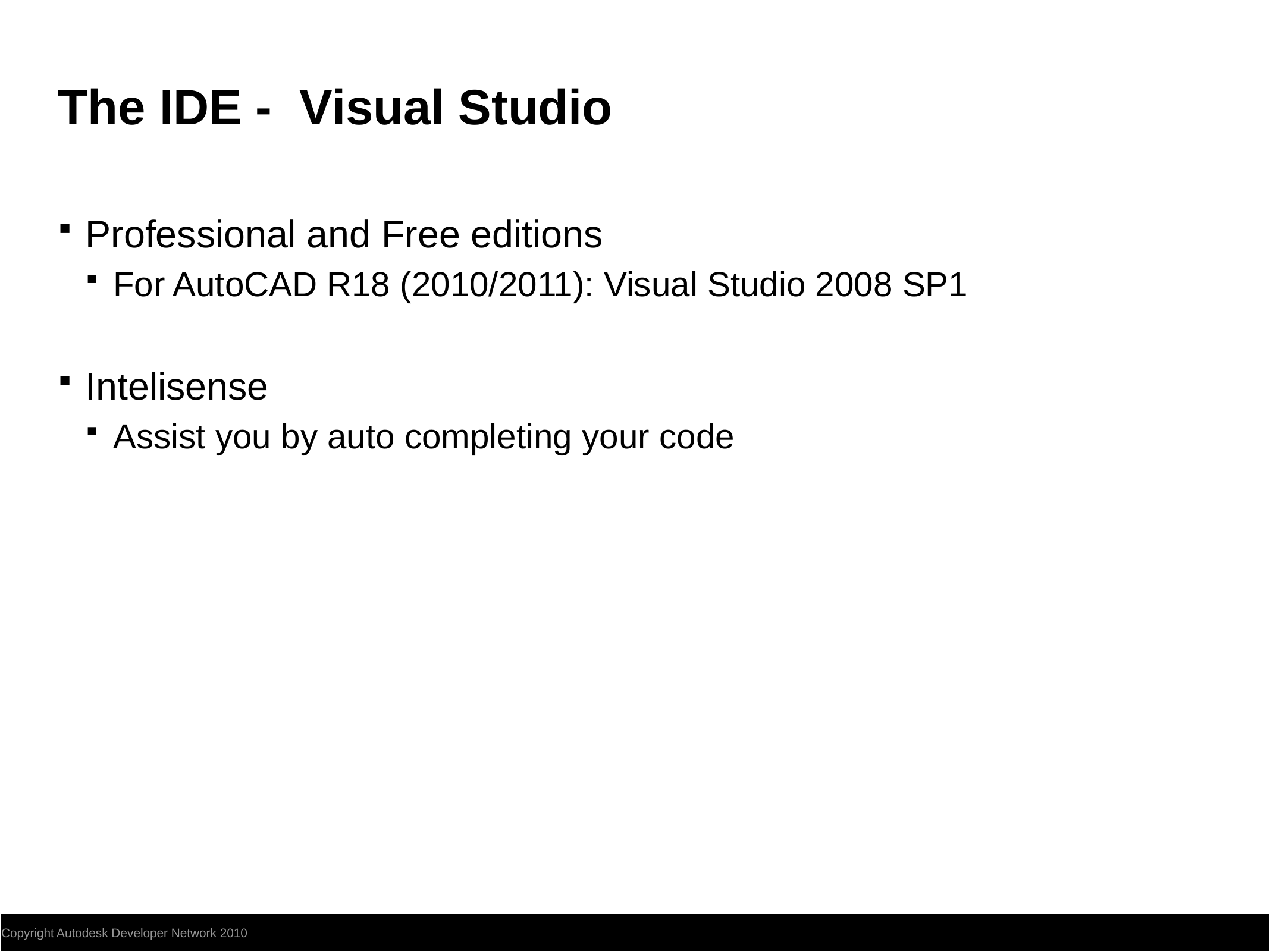

# The IDE -  Visual Studio
Professional and Free editions
For AutoCAD R18 (2010/2011): Visual Studio 2008 SP1

Intelisense
Assist you by auto completing your code